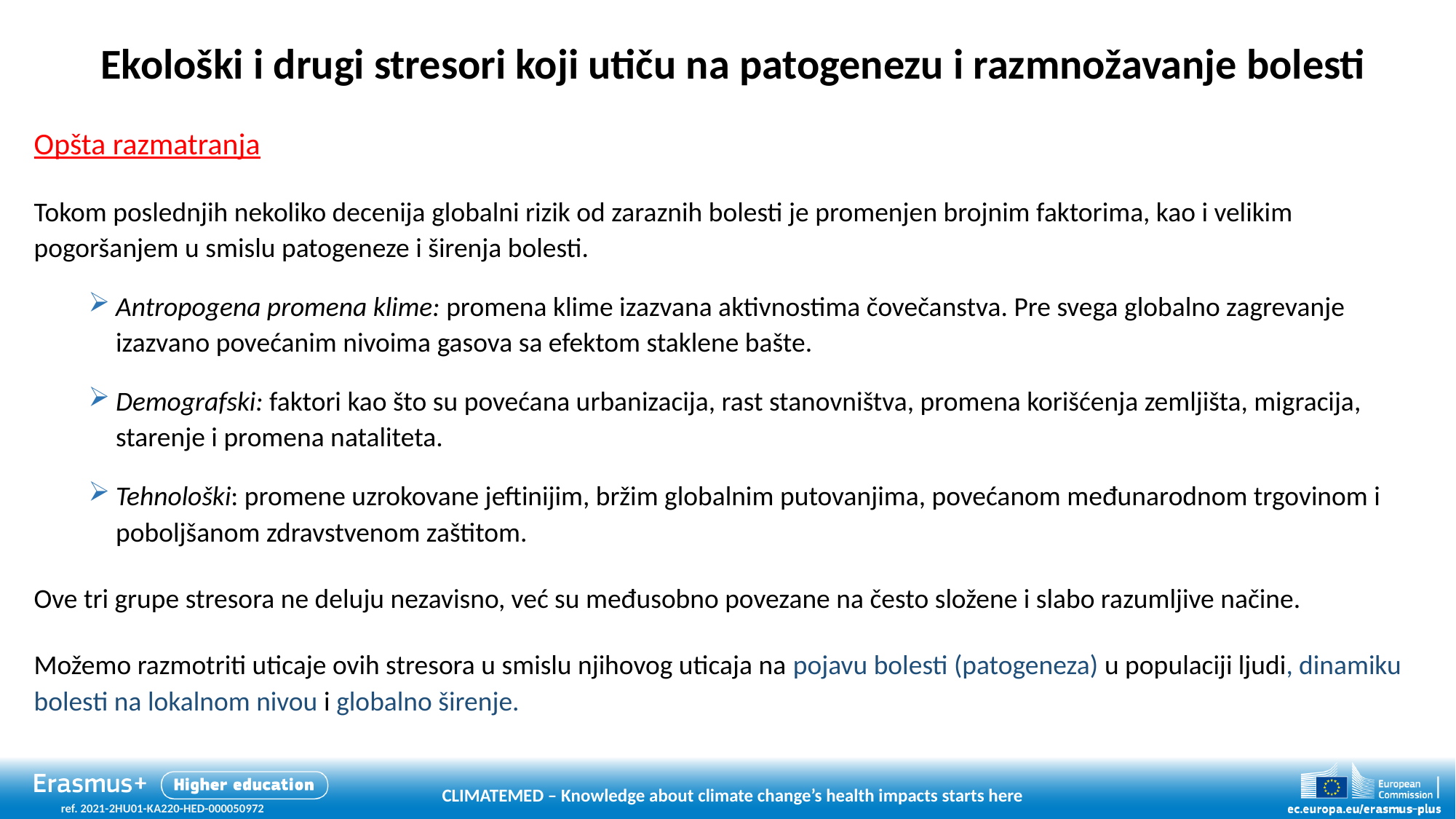

# Ekološki i drugi stresori koji utiču na patogenezu i razmnožavanje bolesti
Opšta razmatranja
Tokom poslednjih nekoliko decenija globalni rizik od zaraznih bolesti je promenjen brojnim faktorima, kao i velikim pogoršanjem u smislu patogeneze i širenja bolesti.
Antropogena promena klime: promena klime izazvana aktivnostima čovečanstva. Pre svega globalno zagrevanje izazvano povećanim nivoima gasova sa efektom staklene bašte.
Demografski: faktori kao što su povećana urbanizacija, rast stanovništva, promena korišćenja zemljišta, migracija, starenje i promena nataliteta.
Tehnološki: promene uzrokovane jeftinijim, bržim globalnim putovanjima, povećanom međunarodnom trgovinom i poboljšanom zdravstvenom zaštitom.
Ove tri grupe stresora ne deluju nezavisno, već su međusobno povezane na često složene i slabo razumljive načine.
Možemo razmotriti uticaje ovih stresora u smislu njihovog uticaja na pojavu bolesti (patogeneza) u populaciji ljudi, dinamiku bolesti na lokalnom nivou i globalno širenje.